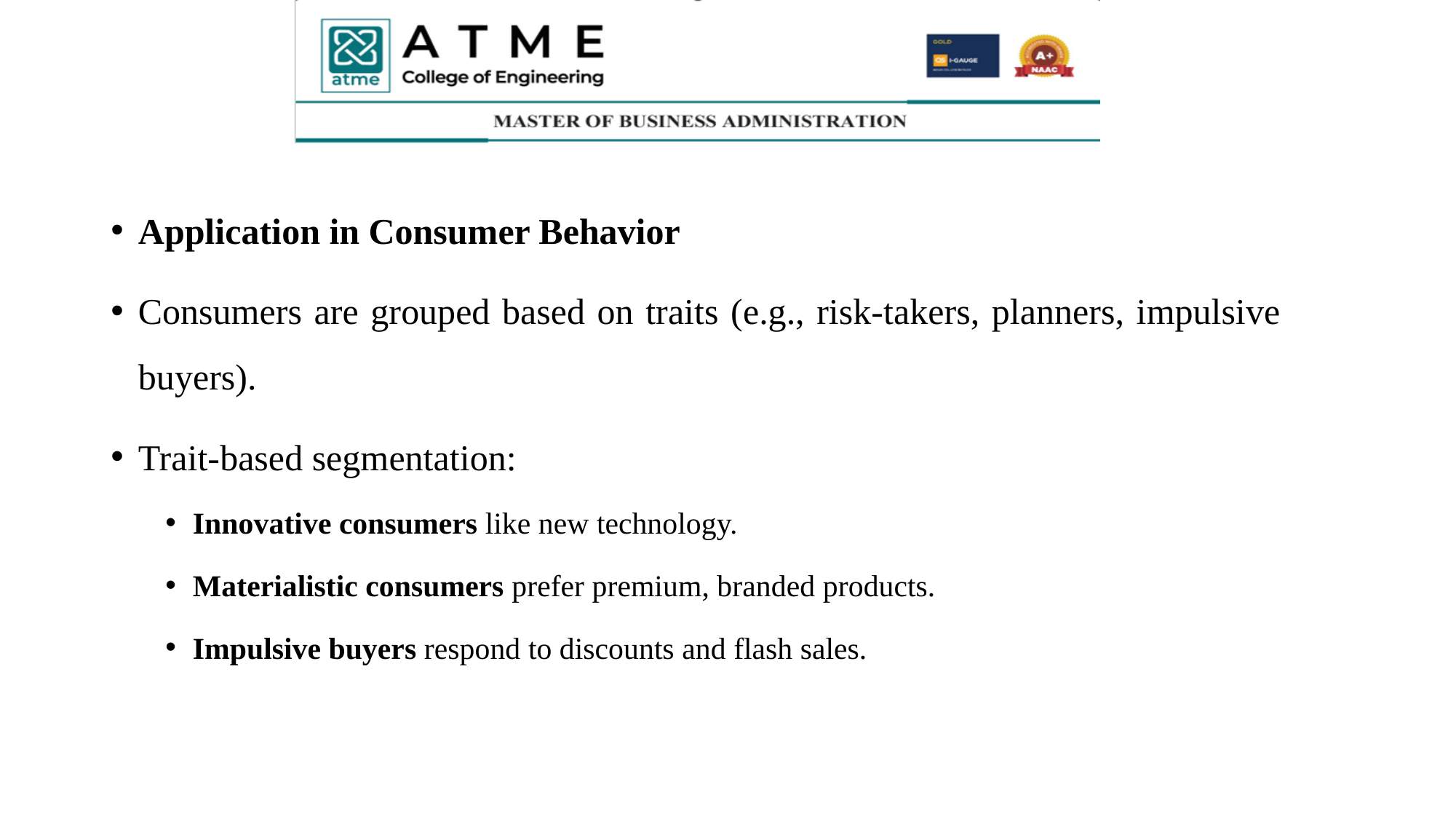

#
Application in Consumer Behavior
Consumers are grouped based on traits (e.g., risk-takers, planners, impulsive buyers).
Trait-based segmentation:
Innovative consumers like new technology.
Materialistic consumers prefer premium, branded products.
Impulsive buyers respond to discounts and flash sales.